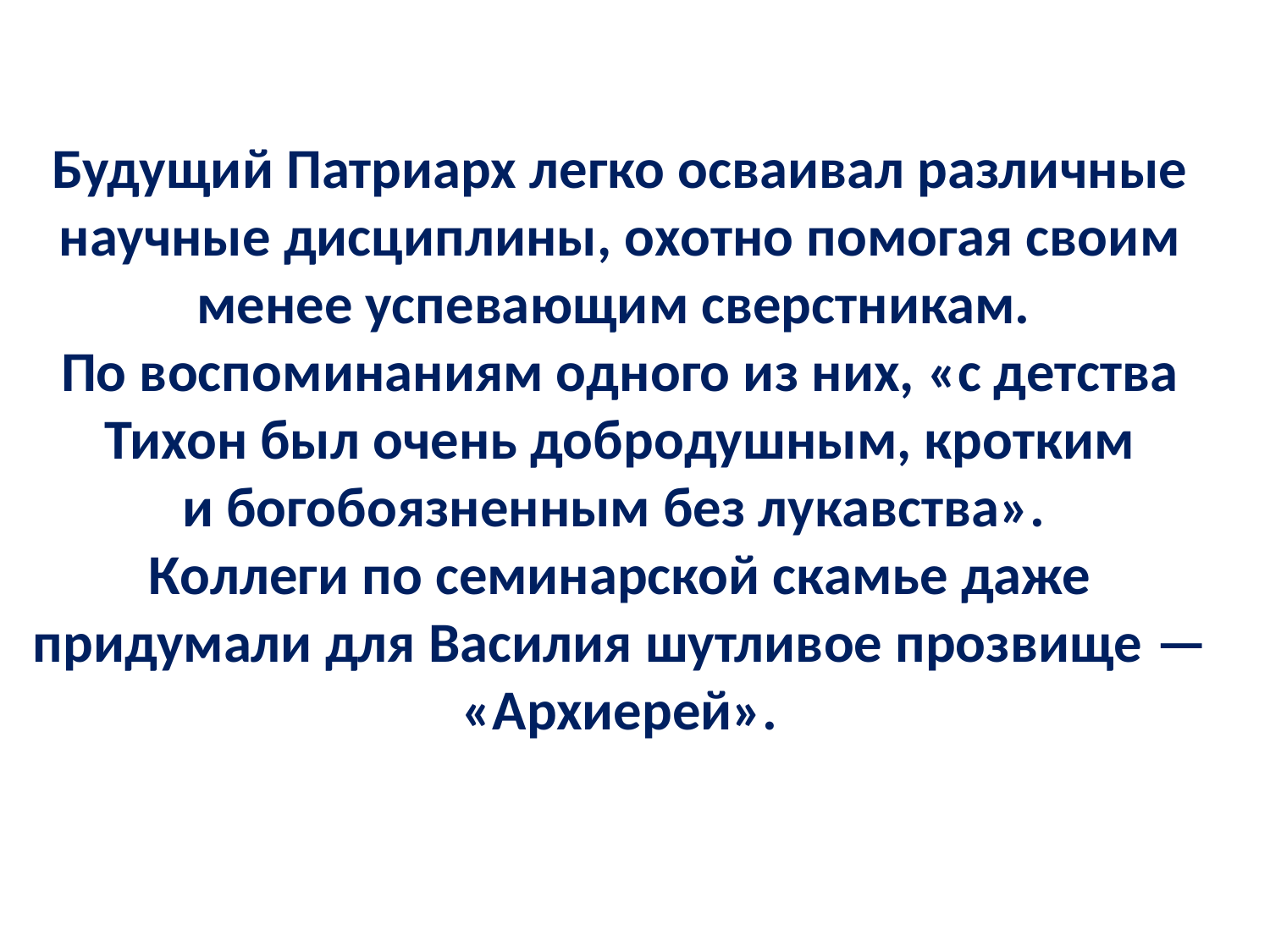

# Будущий Патриарх легко осваивал различные научные дисциплины, охотно помогая своим менее успевающим сверстникам. По воспоминаниям одного из них, «с детства Тихон был очень добродушным, кротким и богобоязненным без лукавства». Коллеги по семинарской скамье даже придумали для Василия шутливое прозвище — «Архиерей».